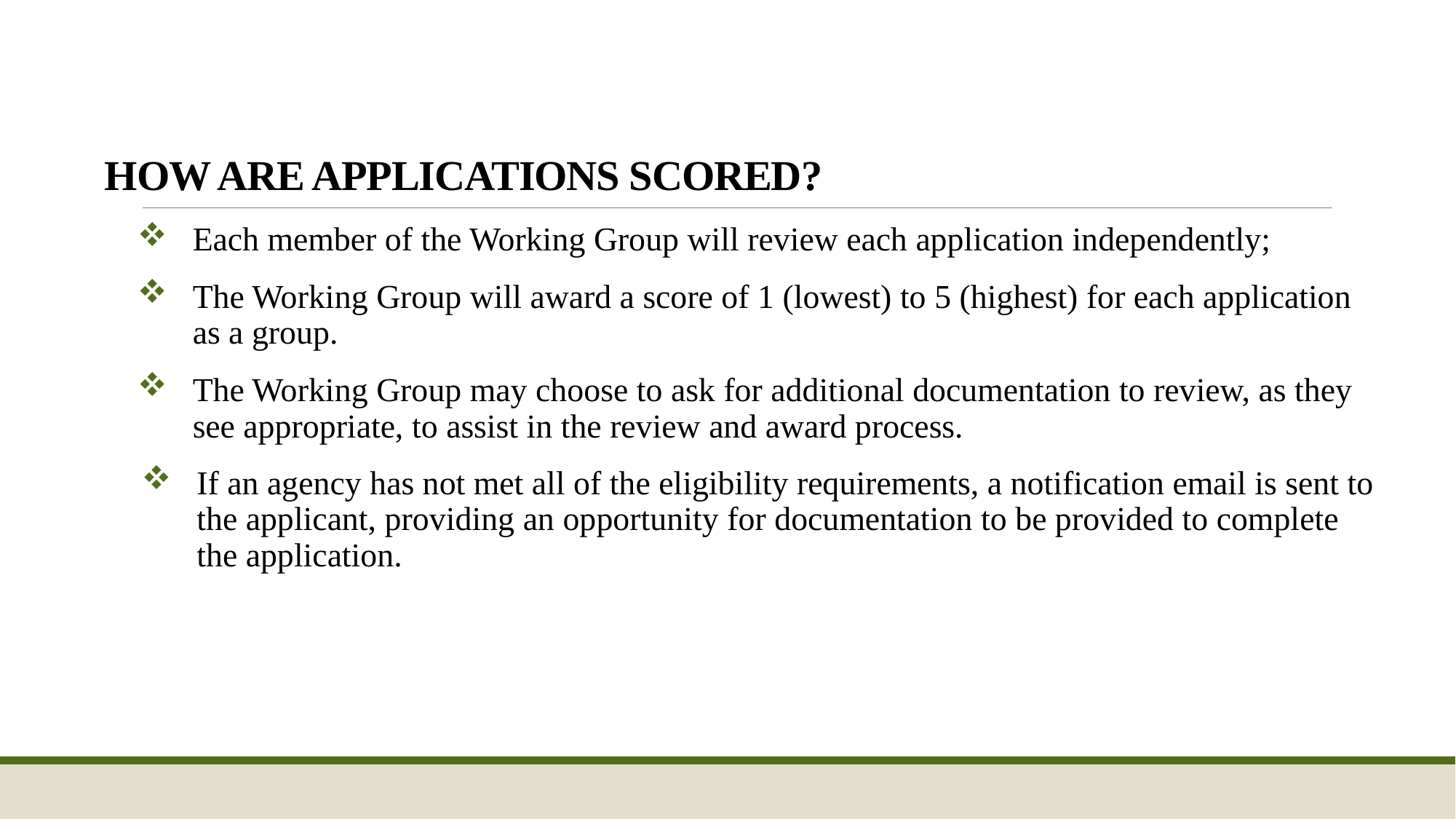

# How are Applications Scored?
Each member of the Working Group will review each application independently;
The Working Group will award a score of 1 (lowest) to 5 (highest) for each application as a group.
The Working Group may choose to ask for additional documentation to review, as they see appropriate, to assist in the review and award process.
If an agency has not met all of the eligibility requirements, a notification email is sent to the applicant, providing an opportunity for documentation to be provided to complete the application.